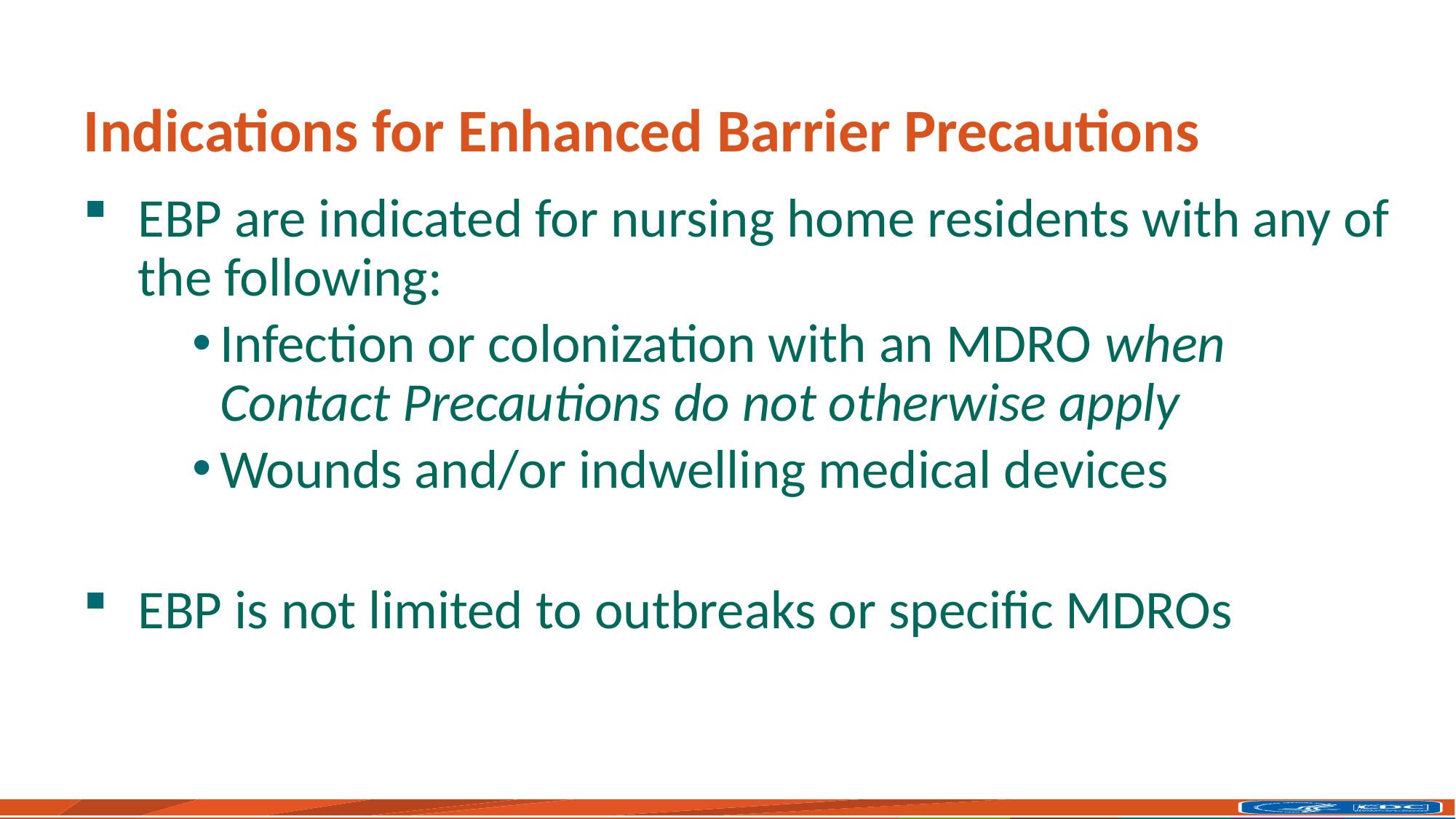

# Indications for Enhanced Barrier Precautions
EBP are indicated for nursing home residents with any of the following:
Infection or colonization with an MDRO when Contact Precautions do not otherwise apply
Wounds and/or indwelling medical devices

EBP is not limited to outbreaks or specific MDROs